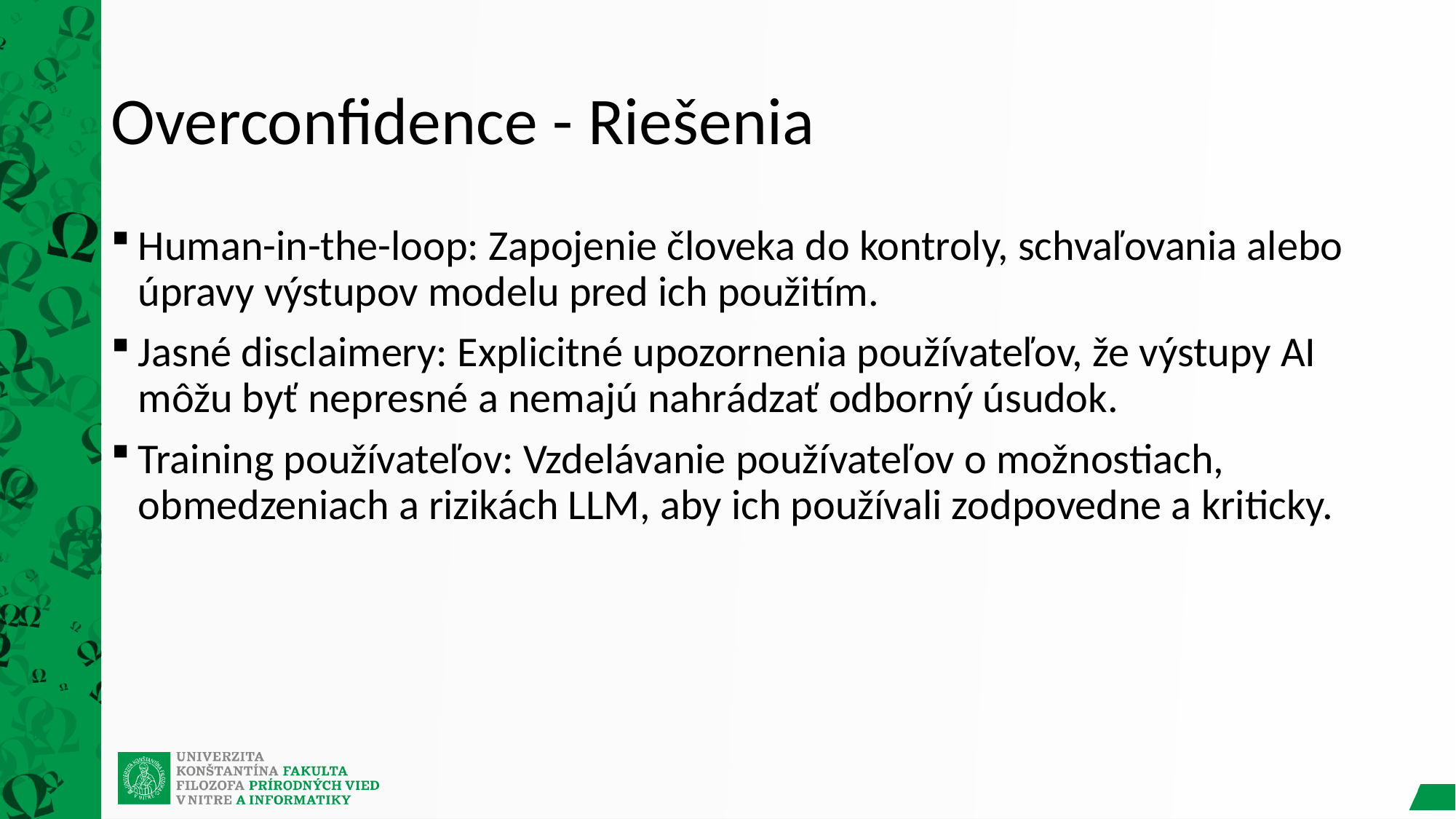

# Overconfidence - Riešenia
Human-in-the-loop: Zapojenie človeka do kontroly, schvaľovania alebo úpravy výstupov modelu pred ich použitím.
Jasné disclaimery: Explicitné upozornenia používateľov, že výstupy AI môžu byť nepresné a nemajú nahrádzať odborný úsudok.
Training používateľov: Vzdelávanie používateľov o možnostiach, obmedzeniach a rizikách LLM, aby ich používali zodpovedne a kriticky.